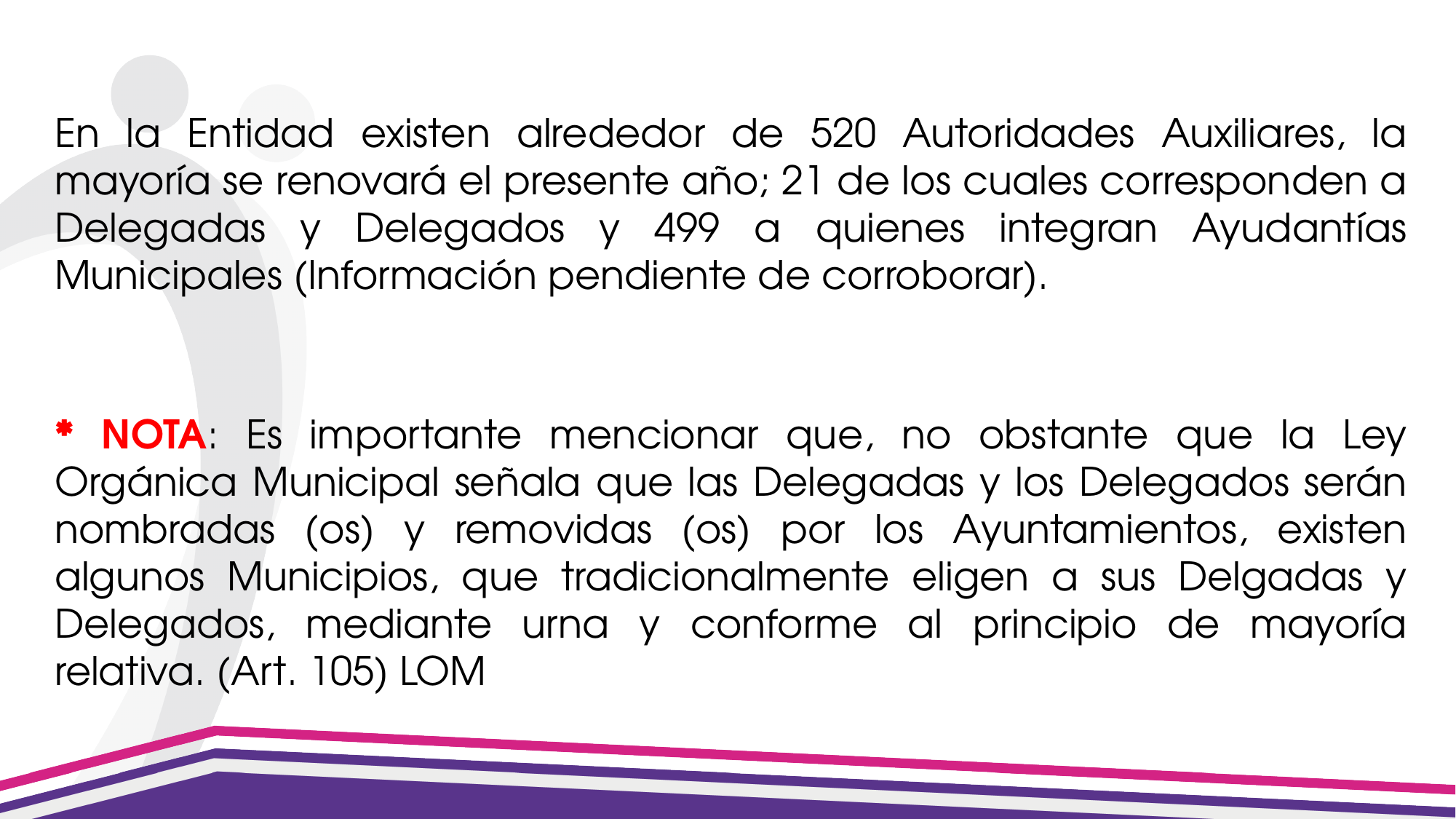

En la Entidad existen alrededor de 520 Autoridades Auxiliares, la mayoría se renovará el presente año; 21 de los cuales corresponden a Delegadas y Delegados y 499 a quienes integran Ayudantías Municipales (Información pendiente de corroborar).
* NOTA: Es importante mencionar que, no obstante que la Ley Orgánica Municipal señala que las Delegadas y los Delegados serán nombradas (os) y removidas (os) por los Ayuntamientos, existen algunos Municipios, que tradicionalmente eligen a sus Delgadas y Delegados, mediante urna y conforme al principio de mayoría relativa. (Art. 105) LOM